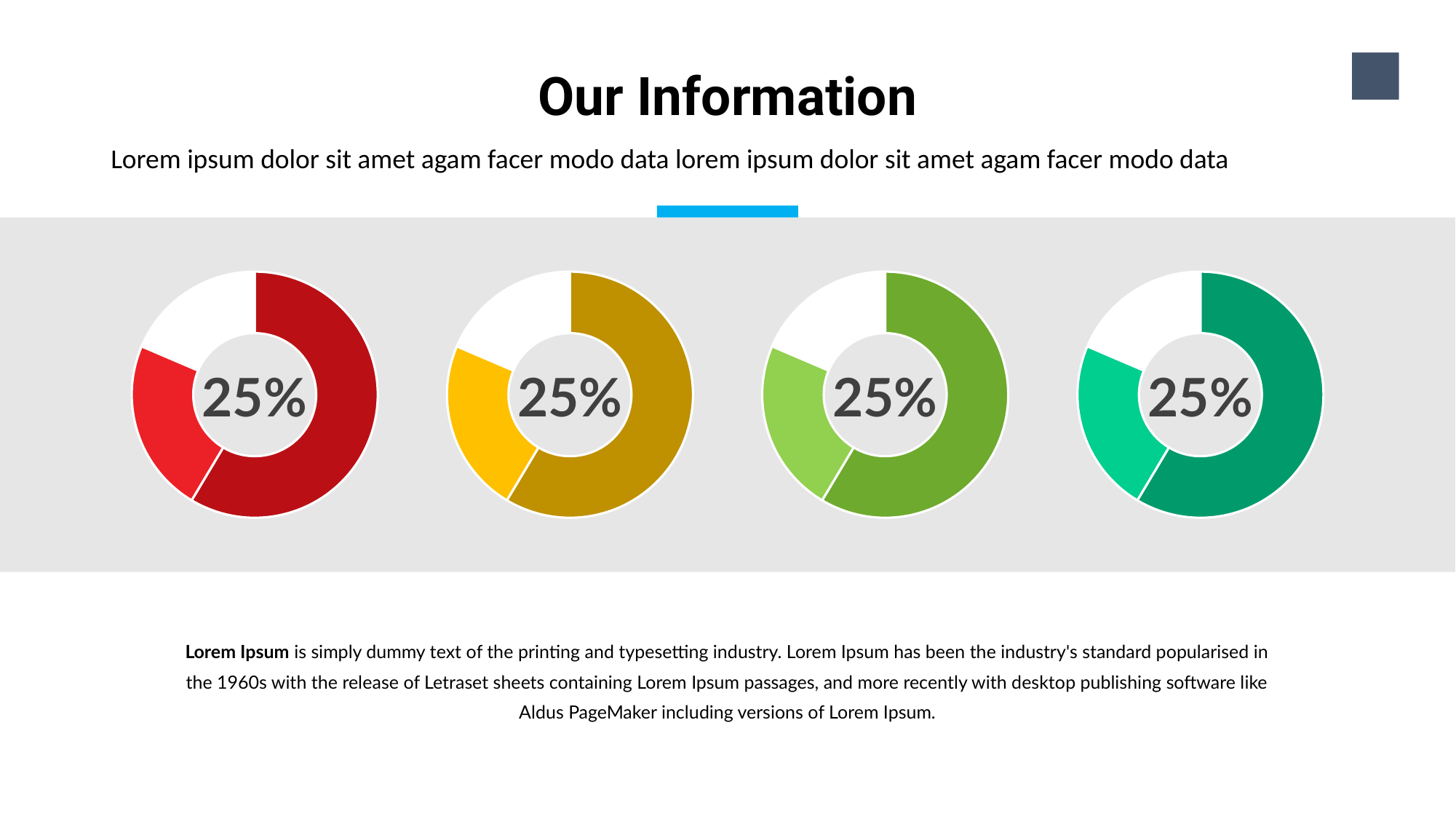

Our Information
19
Lorem ipsum dolor sit amet agam facer modo data lorem ipsum dolor sit amet agam facer modo data

### Chart

| Category | Sales |
|---|---|
| 1st Qtr | 8.2 |
| 2nd Qtr | 3.2 |
| 3rd Qtr | 1.4 |
| 4th Qtr | 1.2 |
25%

### Chart

| Category | Sales |
|---|---|
| 1st Qtr | 8.2 |
| 2nd Qtr | 3.2 |
| 3rd Qtr | 1.4 |
| 4th Qtr | 1.2 |
25%

### Chart

| Category | Sales |
|---|---|
| 1st Qtr | 8.2 |
| 2nd Qtr | 3.2 |
| 3rd Qtr | 1.4 |
| 4th Qtr | 1.2 |
25%

### Chart

| Category | Sales |
|---|---|
| 1st Qtr | 8.2 |
| 2nd Qtr | 3.2 |
| 3rd Qtr | 1.4 |
| 4th Qtr | 1.2 |
25%
Lorem Ipsum is simply dummy text of the printing and typesetting industry. Lorem Ipsum has been the industry's standard popularised in the 1960s with the release of Letraset sheets containing Lorem Ipsum passages, and more recently with desktop publishing software like Aldus PageMaker including versions of Lorem Ipsum.
This letterhead design is meant to project an image of professionalism and lorem to reliability. By using simple alignments are This letterhead design is meant to